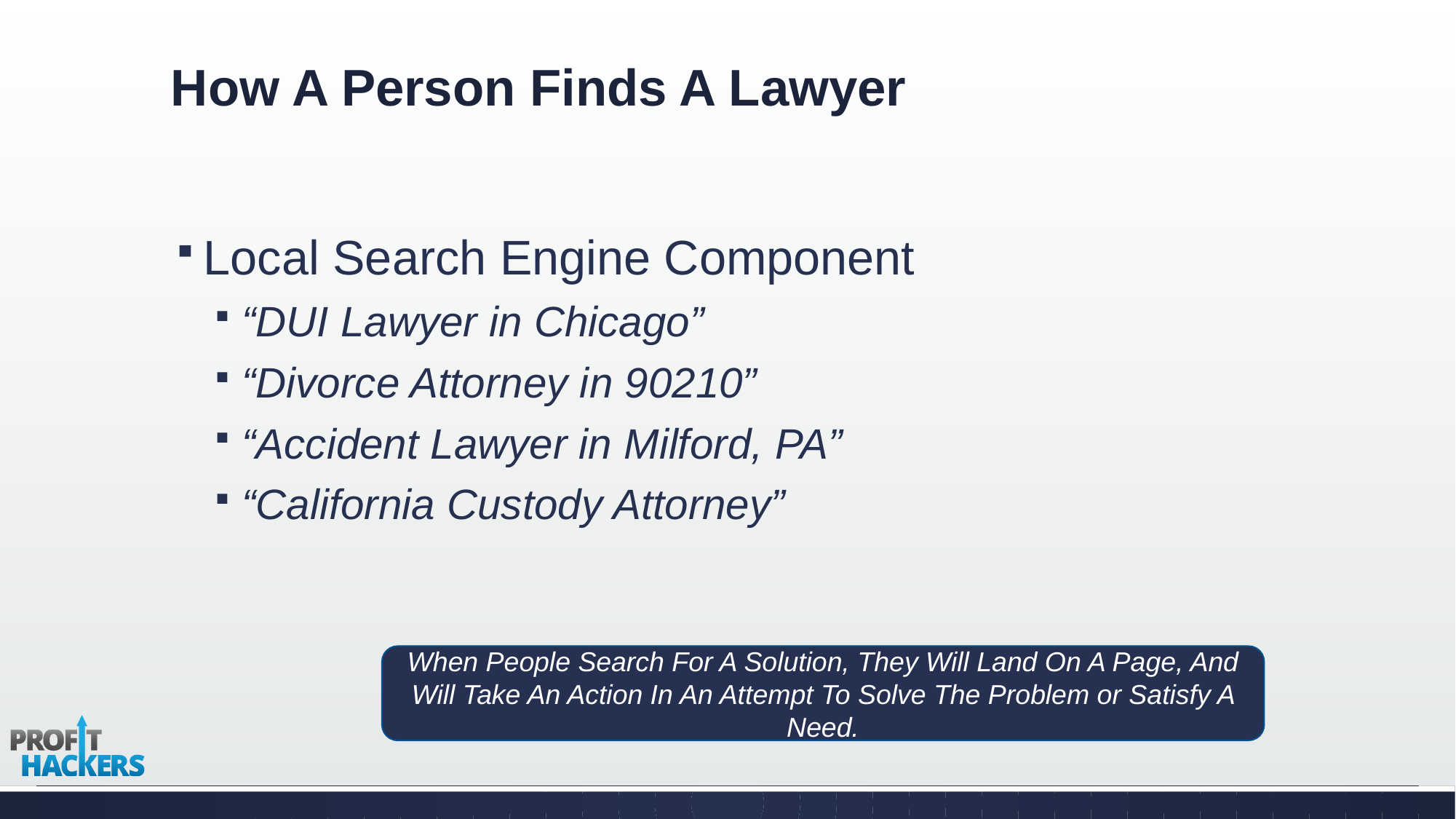

# How A Person Finds A Lawyer
Local Search Engine Component
“DUI Lawyer in Chicago”
“Divorce Attorney in 90210”
“Accident Lawyer in Milford, PA”
“California Custody Attorney”

When People Search For A Solution, They Will Land On A Page, And Will Take An Action In An Attempt To Solve The Problem or Satisfy A Need.